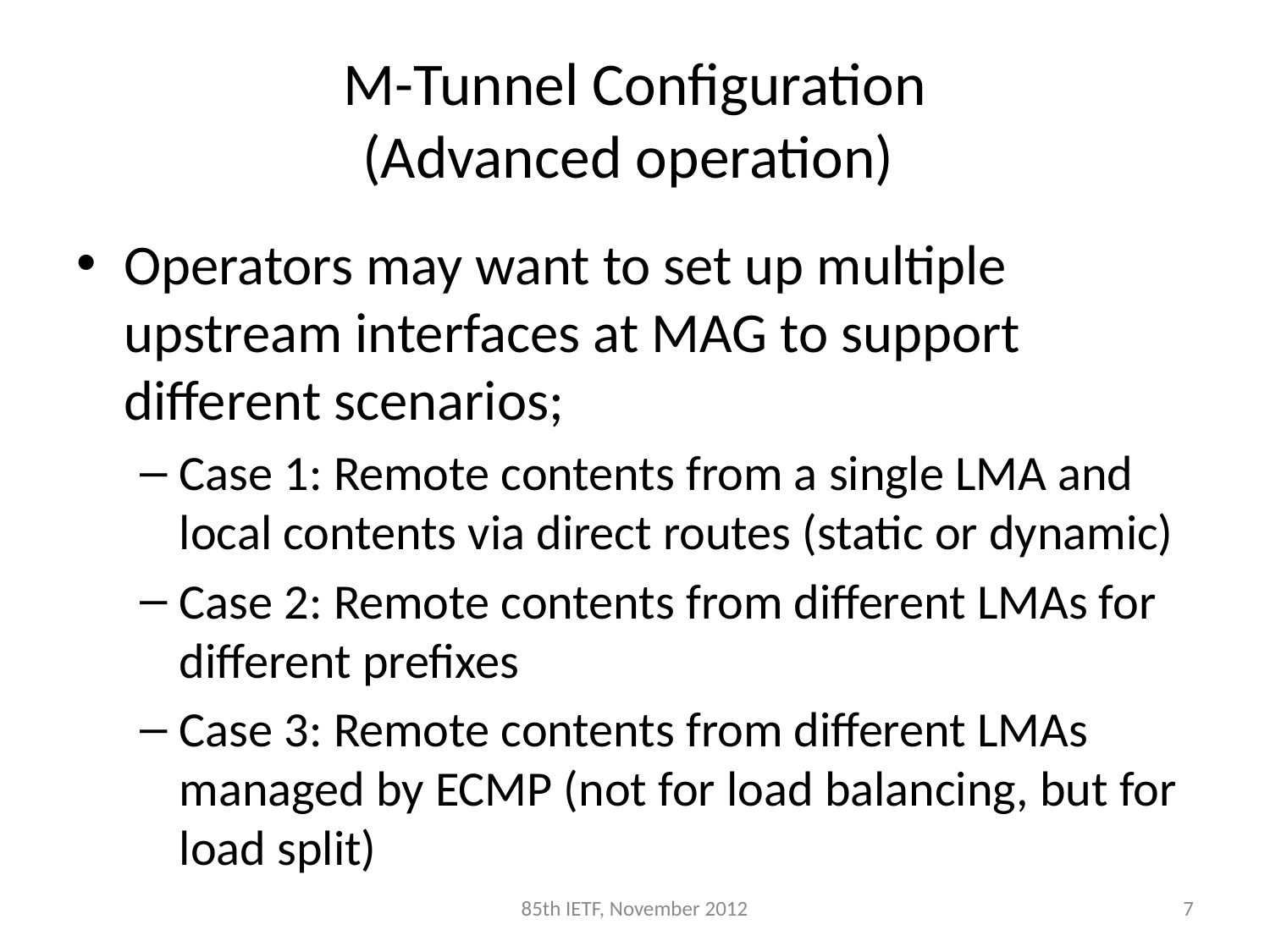

# M-Tunnel Configuration (Advanced operation)
Operators may want to set up multiple upstream interfaces at MAG to support different scenarios;
Case 1: Remote contents from a single LMA and local contents via direct routes (static or dynamic)
Case 2: Remote contents from different LMAs for different prefixes
Case 3: Remote contents from different LMAs managed by ECMP (not for load balancing, but for load split)
85th IETF, November 2012
7